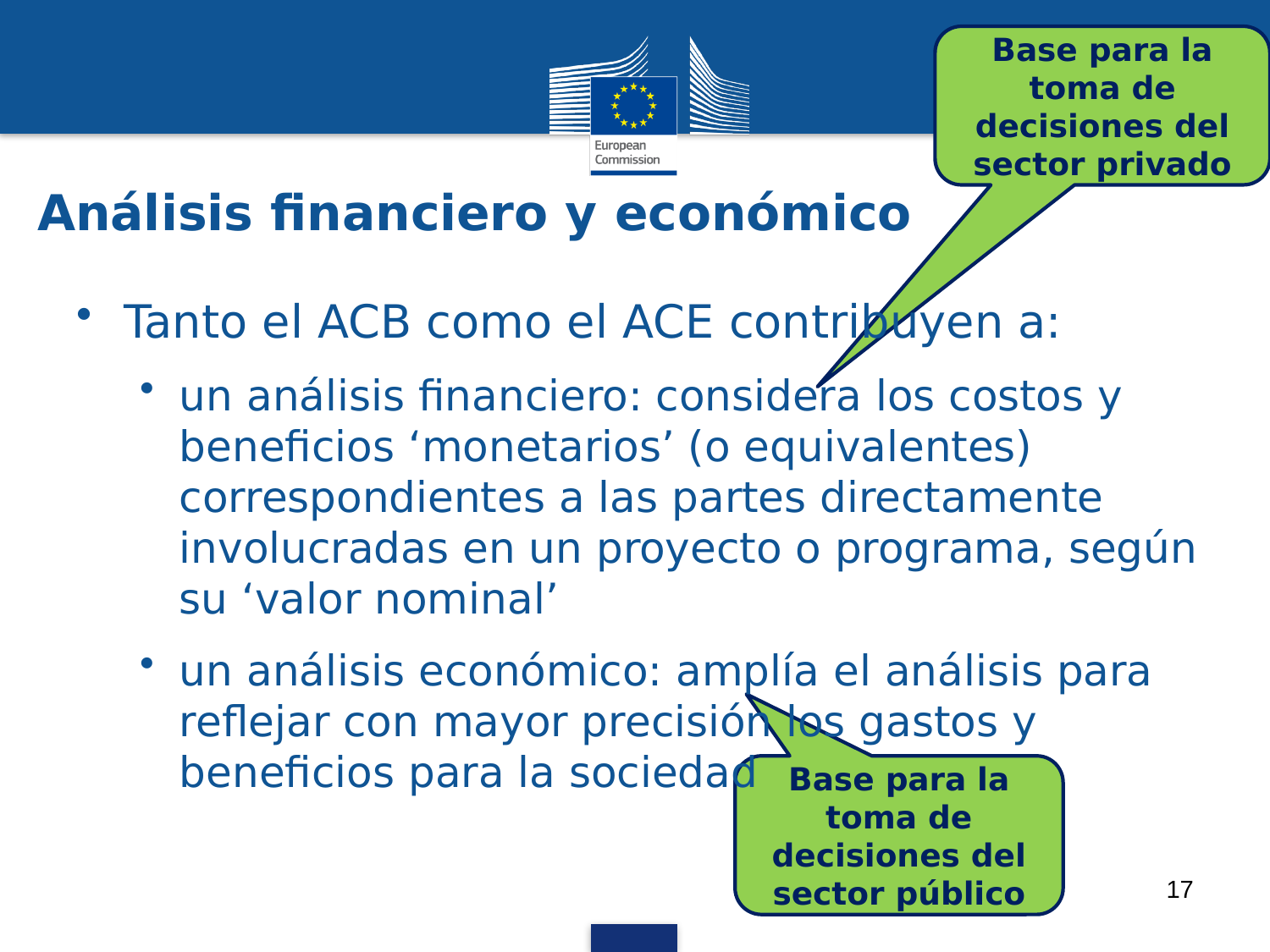

Base para la toma de decisiones del sector privado
# Análisis financiero y económico
Tanto el ACB como el ACE contribuyen a:
un análisis financiero: considera los costos y beneficios ‘monetarios’ (o equivalentes) correspondientes a las partes directamente involucradas en un proyecto o programa, según su ‘valor nominal’
un análisis económico: amplía el análisis para reflejar con mayor precisión los gastos y beneficios para la sociedad
Base para la toma de decisiones del sector público
17